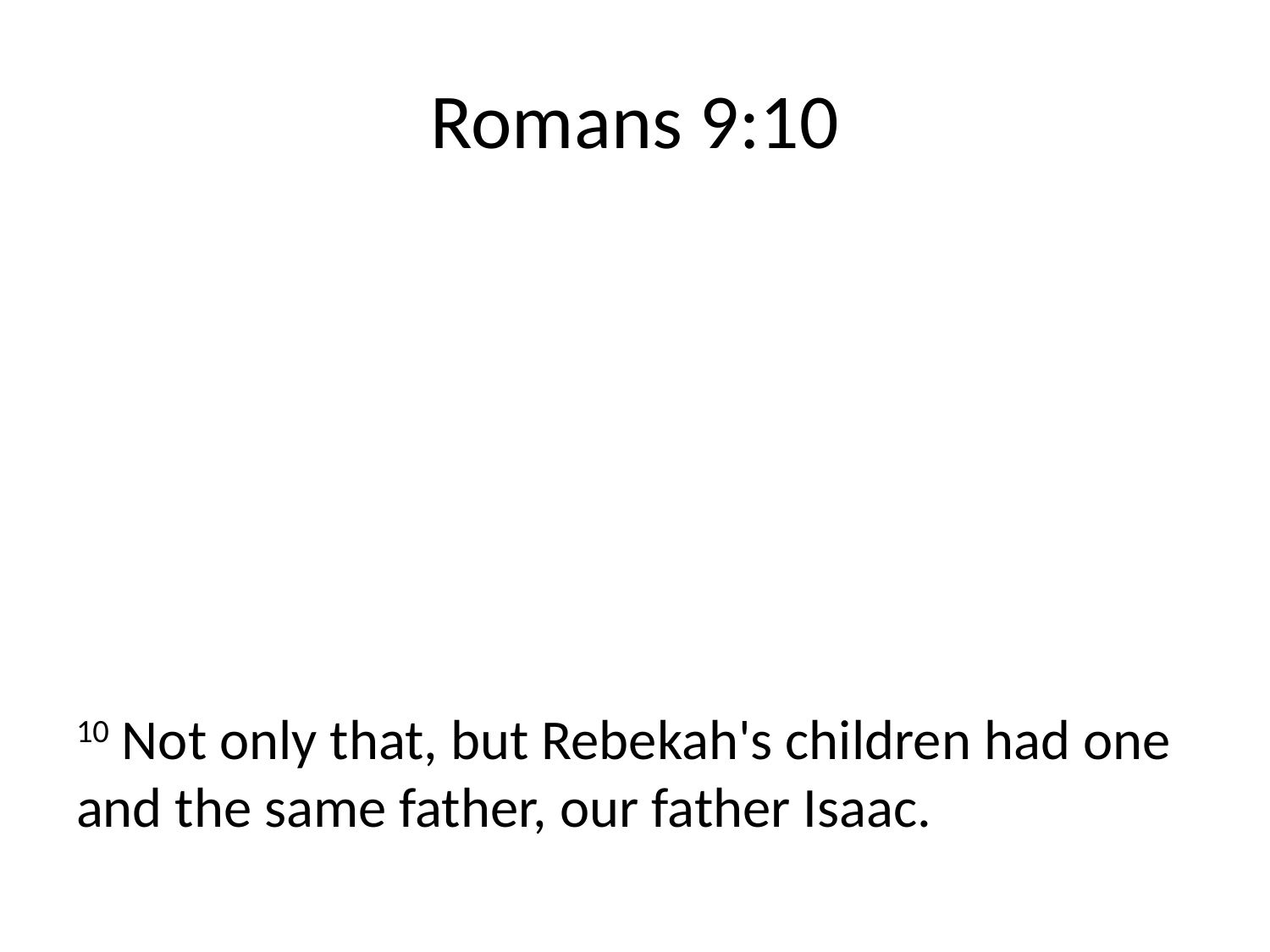

# Romans 9:10

10 Not only that, but Rebekah's children had one and the same father, our father Isaac.